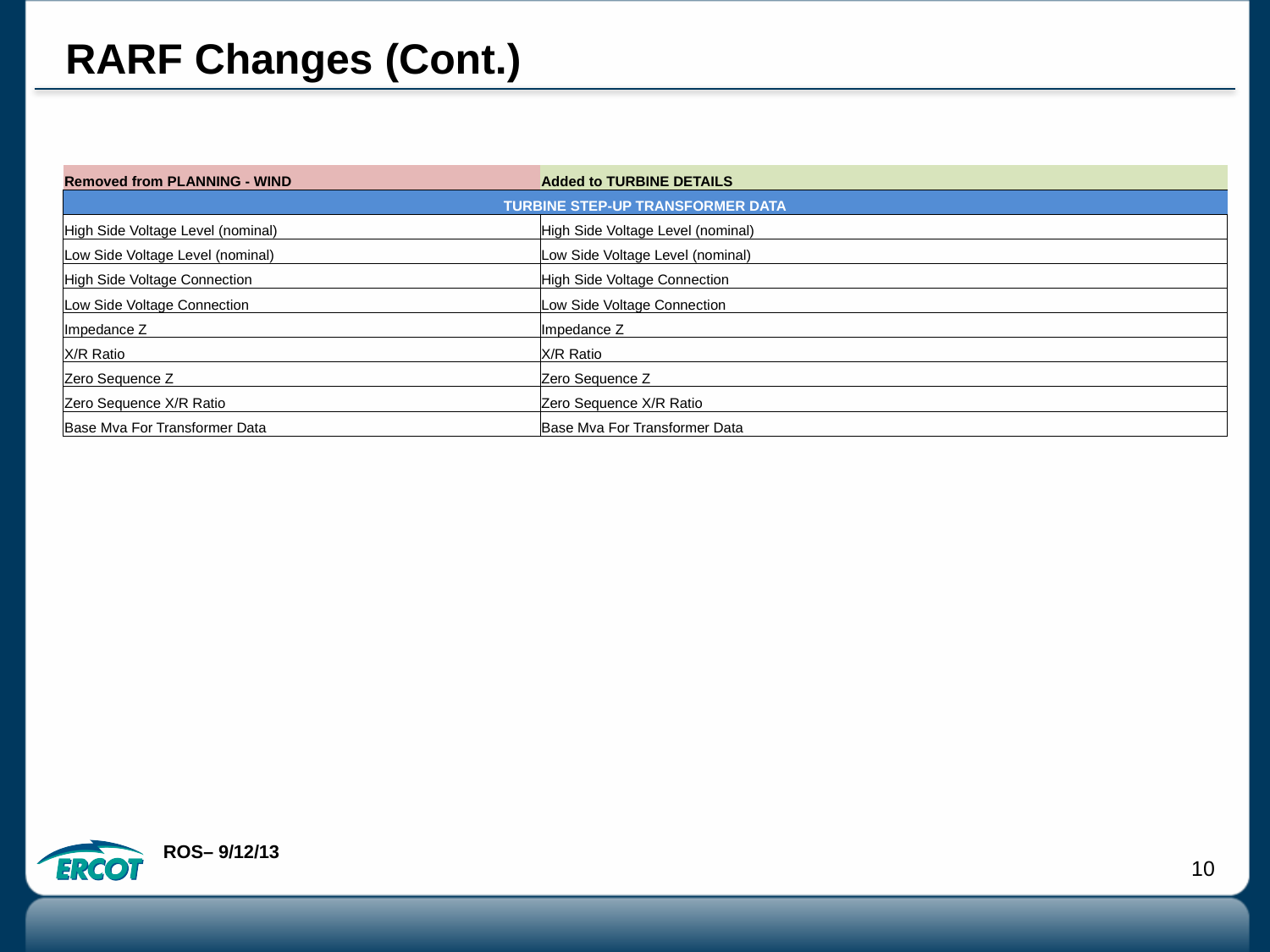

# RARF Changes (Cont.)

| Removed from PLANNING - WIND | Added to TURBINE DETAILS |
| --- | --- |
| TURBINE STEP-UP TRANSFORMER DATA |  |
| High Side Voltage Level (nominal) | High Side Voltage Level (nominal) |
| Low Side Voltage Level (nominal) | Low Side Voltage Level (nominal) |
| High Side Voltage Connection | High Side Voltage Connection |
| Low Side Voltage Connection | Low Side Voltage Connection |
| Impedance Z | Impedance Z |
| X/R Ratio | X/R Ratio |
| Zero Sequence Z | Zero Sequence Z |
| Zero Sequence X/R Ratio | Zero Sequence X/R Ratio |
| Base Mva For Transformer Data | Base Mva For Transformer Data |